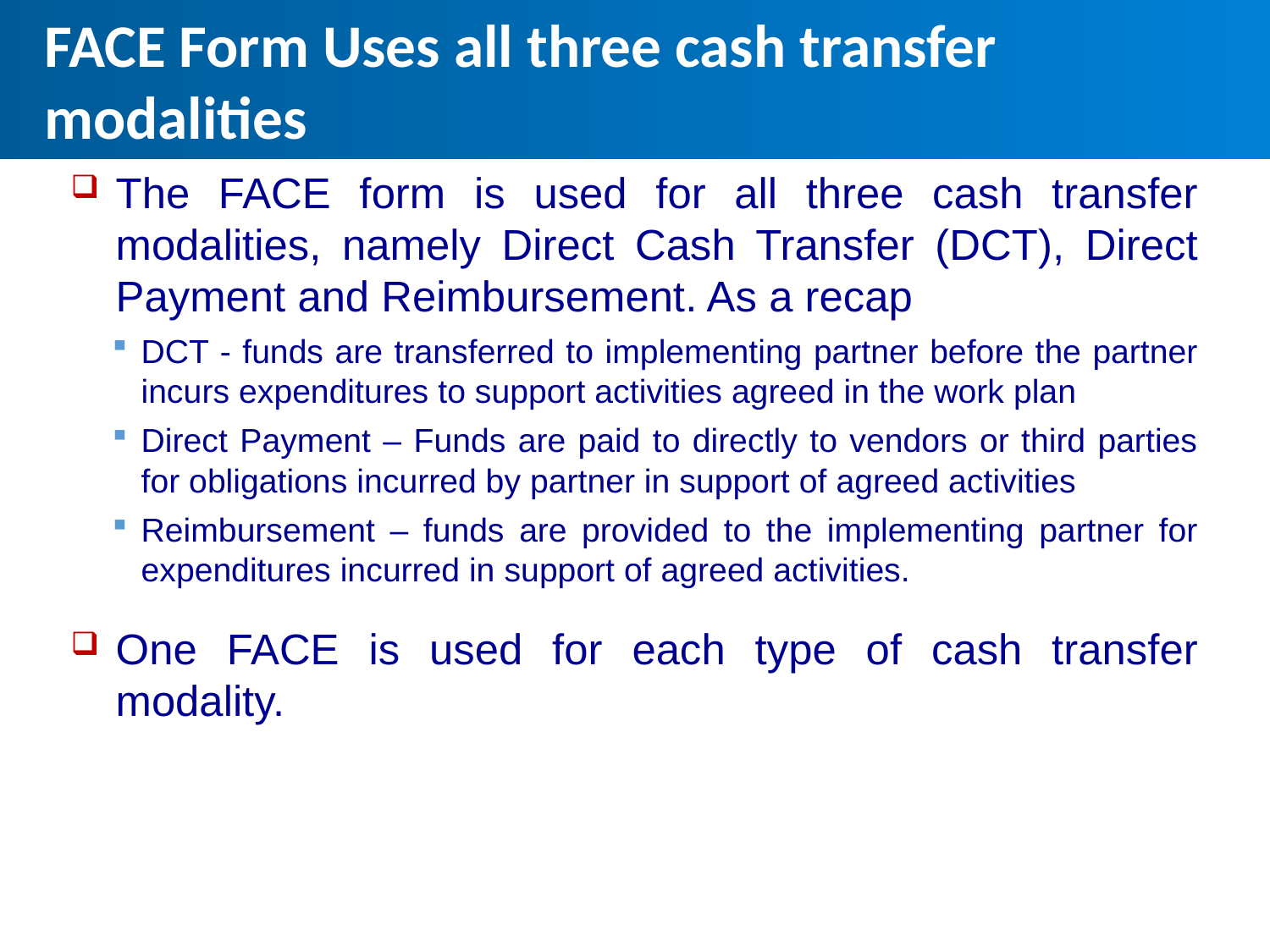

# FACE Form Uses all three cash transfer modalities
The FACE form is used for all three cash transfer modalities, namely Direct Cash Transfer (DCT), Direct Payment and Reimbursement. As a recap
DCT - funds are transferred to implementing partner before the partner incurs expenditures to support activities agreed in the work plan
Direct Payment – Funds are paid to directly to vendors or third parties for obligations incurred by partner in support of agreed activities
Reimbursement – funds are provided to the implementing partner for expenditures incurred in support of agreed activities.
One FACE is used for each type of cash transfer modality.